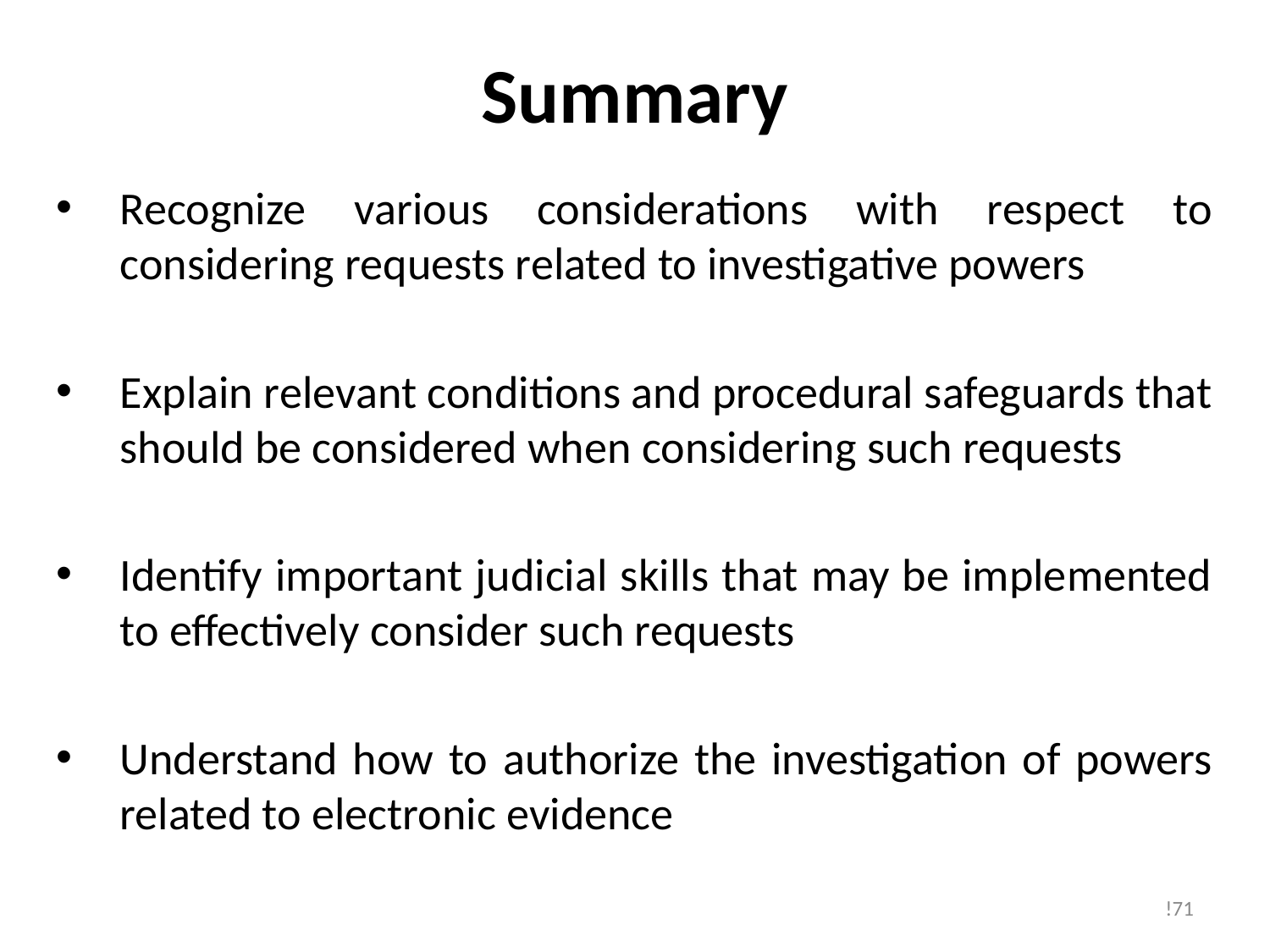

Summary
Recognize various considerations with respect to considering requests related to investigative powers

Explain relevant conditions and procedural safeguards that should be considered when considering such requests

Identify important judicial skills that may be implemented to effectively consider such requests

Understand how to authorize the investigation of powers related to electronic evidence
!71